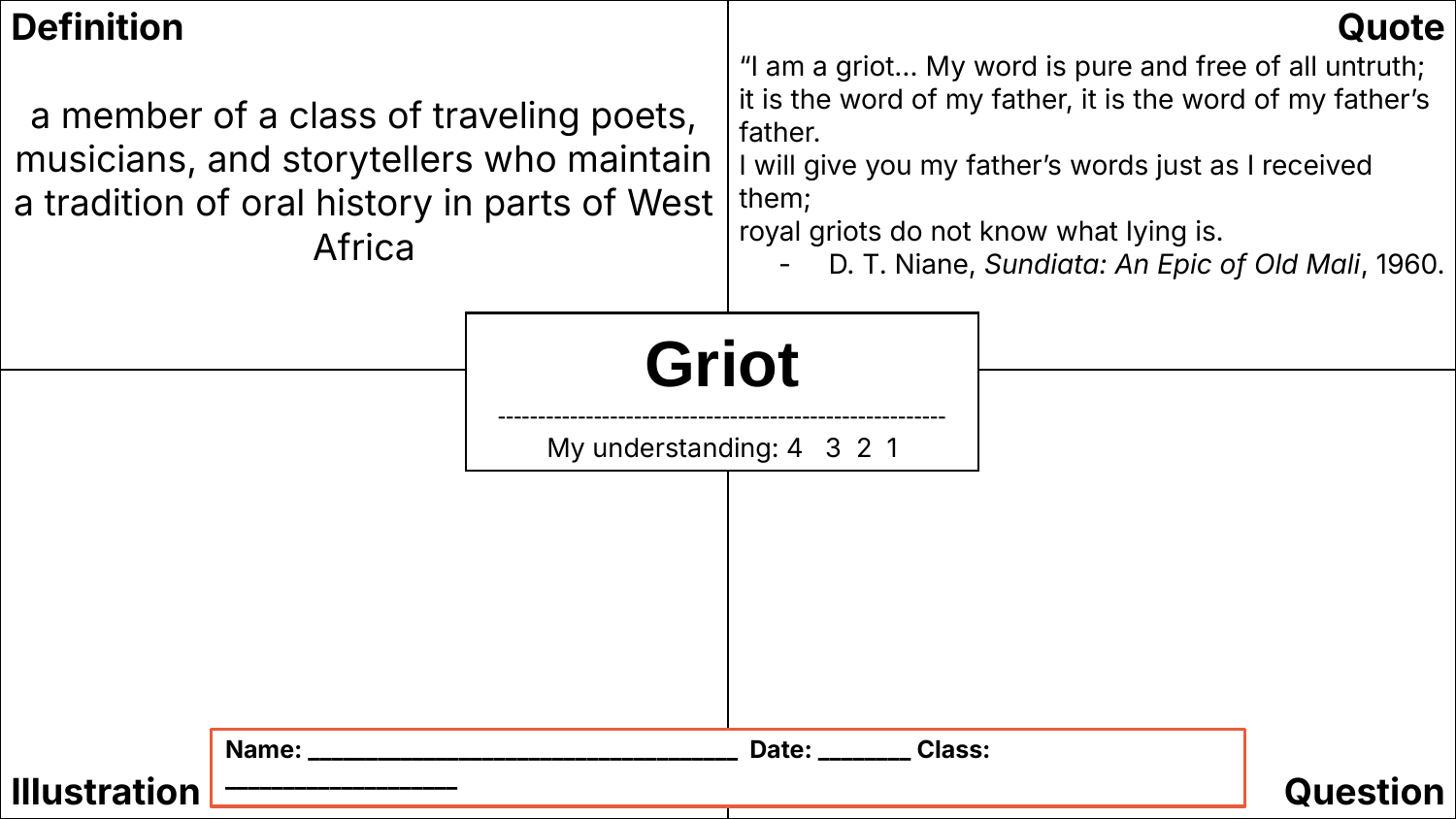

| Definition a member of a class of traveling poets, musicians, and storytellers who maintain a tradition of oral history in parts of West Africa | Quote “I am a griot… My word is pure and free of all untruth; it is the word of my father, it is the word of my father’s father. I will give you my father’s words just as I received them; royal griots do not know what lying is. D. T. Niane, Sundiata: An Epic of Old Mali, 1960. |
| --- | --- |
| Illustration | Question |
Griot
--------------------------------------------------------
My understanding: 4   3  2  1
Name: _____________________________________  Date: ________ Class: ____________________